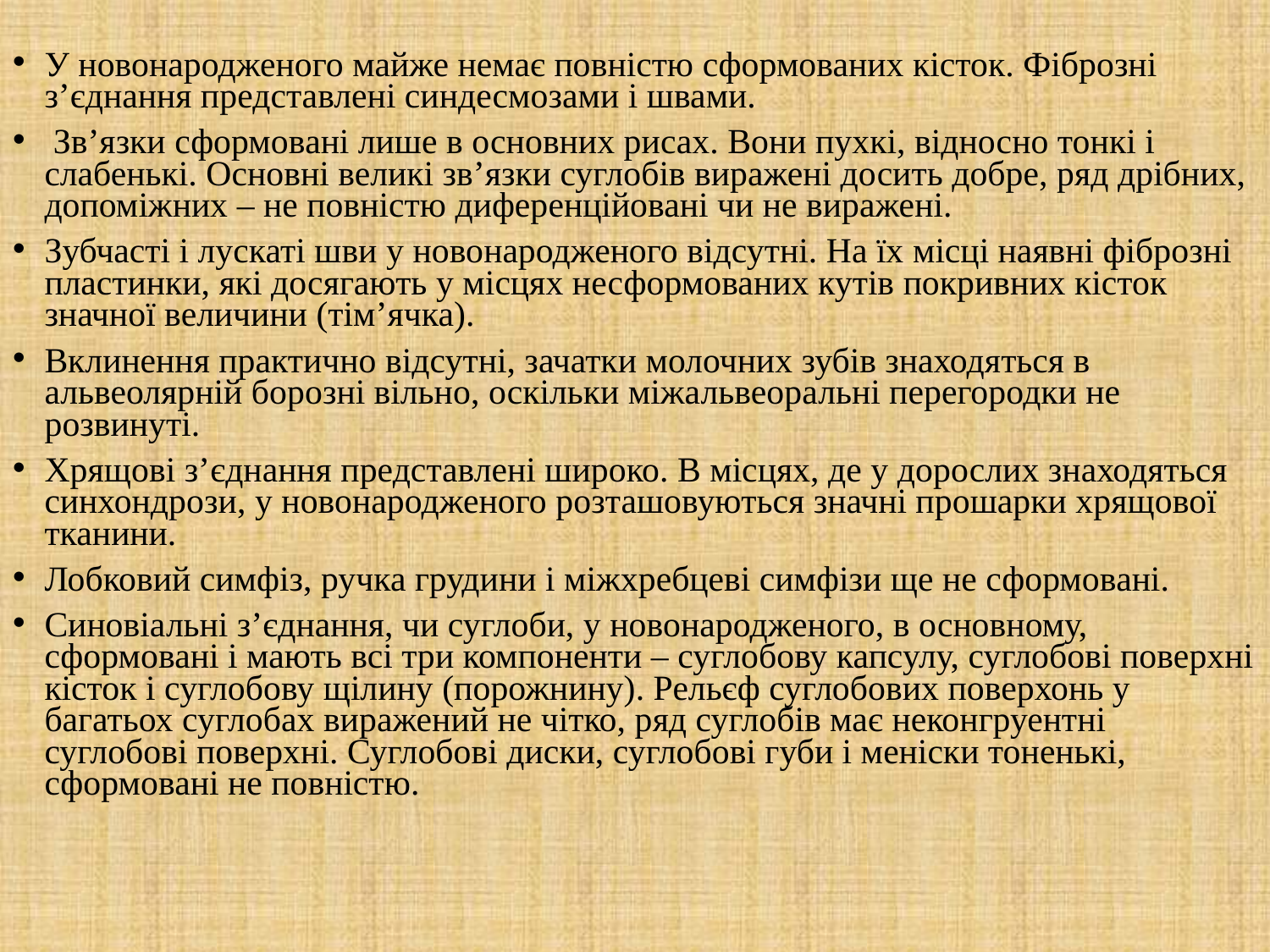

У новонародженого майже немає повністю сформованих кісток. Фіброзні з’єднання представлені синдесмозами і швами.
 Зв’язки сформовані лише в основних рисах. Вони пухкі, відносно тонкі і слабенькі. Основні великі зв’язки суглобів виражені досить добре, ряд дрібних, допоміжних – не повністю диференційовані чи не виражені.
Зубчасті і лускаті шви у новонародженого відсутні. На їх місці наявні фіброзні пластинки, які досягають у місцях несформованих кутів покривних кісток значної величини (тім’ячка).
Вклинення практично відсутні, зачатки молочних зубів знаходяться в альвеолярній борозні вільно, оскільки міжальвеоральні перегородки не розвинуті.
Хрящові з’єднання представлені широко. В місцях, де у дорослих знаходяться синхондрози, у новонародженого розташовуються значні прошарки хрящової тканини.
Лобковий симфіз, ручка грудини і міжхребцеві симфізи ще не сформовані.
Синовіальні з’єднання, чи суглоби, у новонародженого, в основному, сформовані і мають всі три компоненти – суглобову капсулу, суглобові поверхні кісток і суглобову щілину (порожнину). Рельєф суглобових поверхонь у багатьох суглобах виражений не чітко, ряд суглобів має неконгруентні суглобові поверхні. Суглобові диски, суглобові губи і меніски тоненькі, сформовані не повністю.